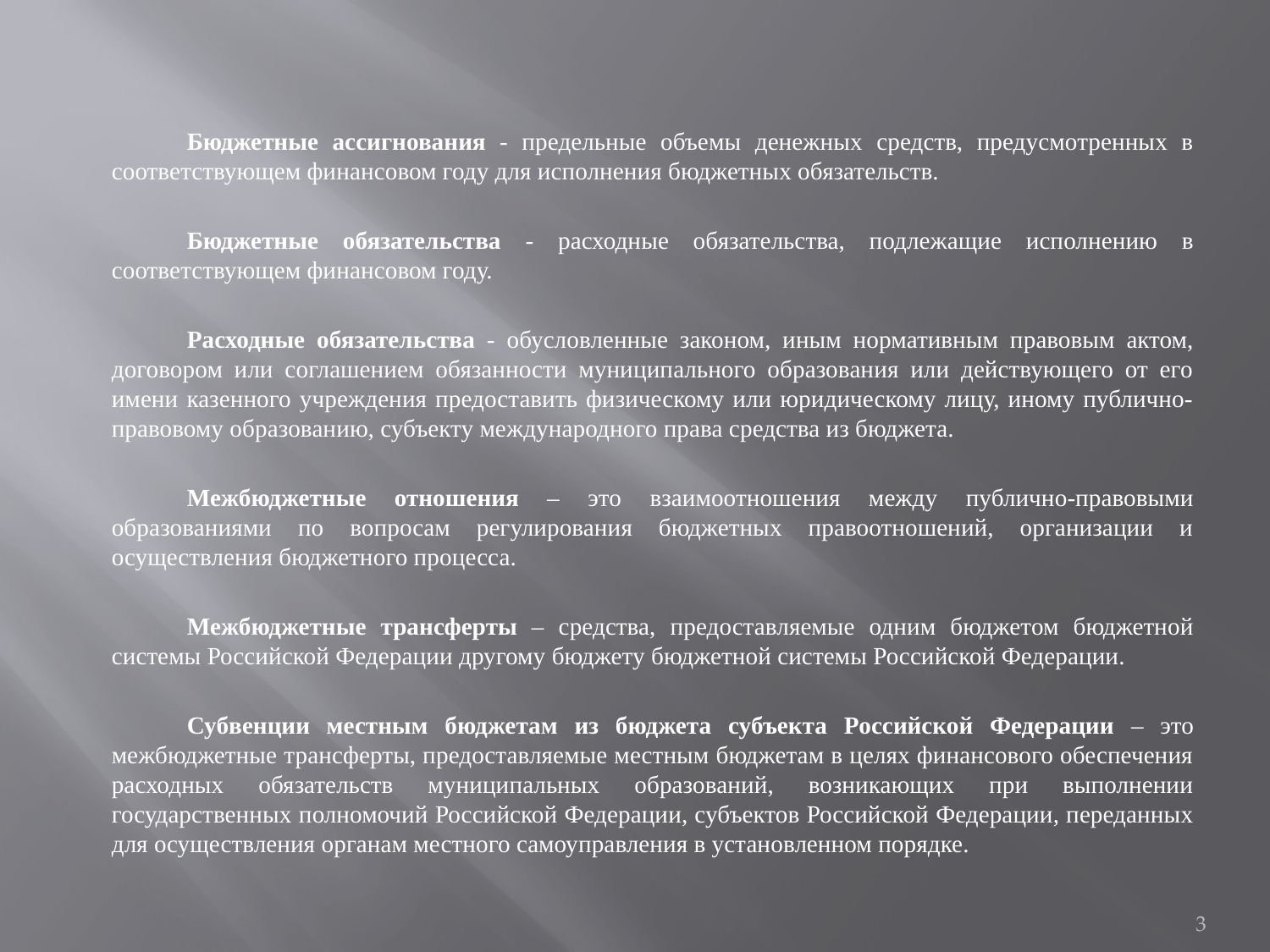

Бюджетные ассигнования - предельные объемы денежных средств, предусмотренных в соответствующем финансовом году для исполнения бюджетных обязательств.

Бюджетные обязательства - расходные обязательства, подлежащие исполнению в соответствующем финансовом году.

Расходные обязательства - обусловленные законом, иным нормативным правовым актом, договором или соглашением обязанности муниципального образования или действующего от его имени казенного учреждения предоставить физическому или юридическому лицу, иному публично-правовому образованию, субъекту международного права средства из бюджета.

Межбюджетные отношения – это взаимоотношения между публично-правовыми образованиями по вопросам регулирования бюджетных правоотношений, организации и осуществления бюджетного процесса.

Межбюджетные трансферты – средства, предоставляемые одним бюджетом бюджетной системы Российской Федерации другому бюджету бюджетной системы Российской Федерации.

Субвенции местным бюджетам из бюджета субъекта Российской Федерации – это межбюджетные трансферты, предоставляемые местным бюджетам в целях финансового обеспечения расходных обязательств муниципальных образований, возникающих при выполнении государственных полномочий Российской Федерации, субъектов Российской Федерации, переданных для осуществления органам местного самоуправления в установленном порядке.
3